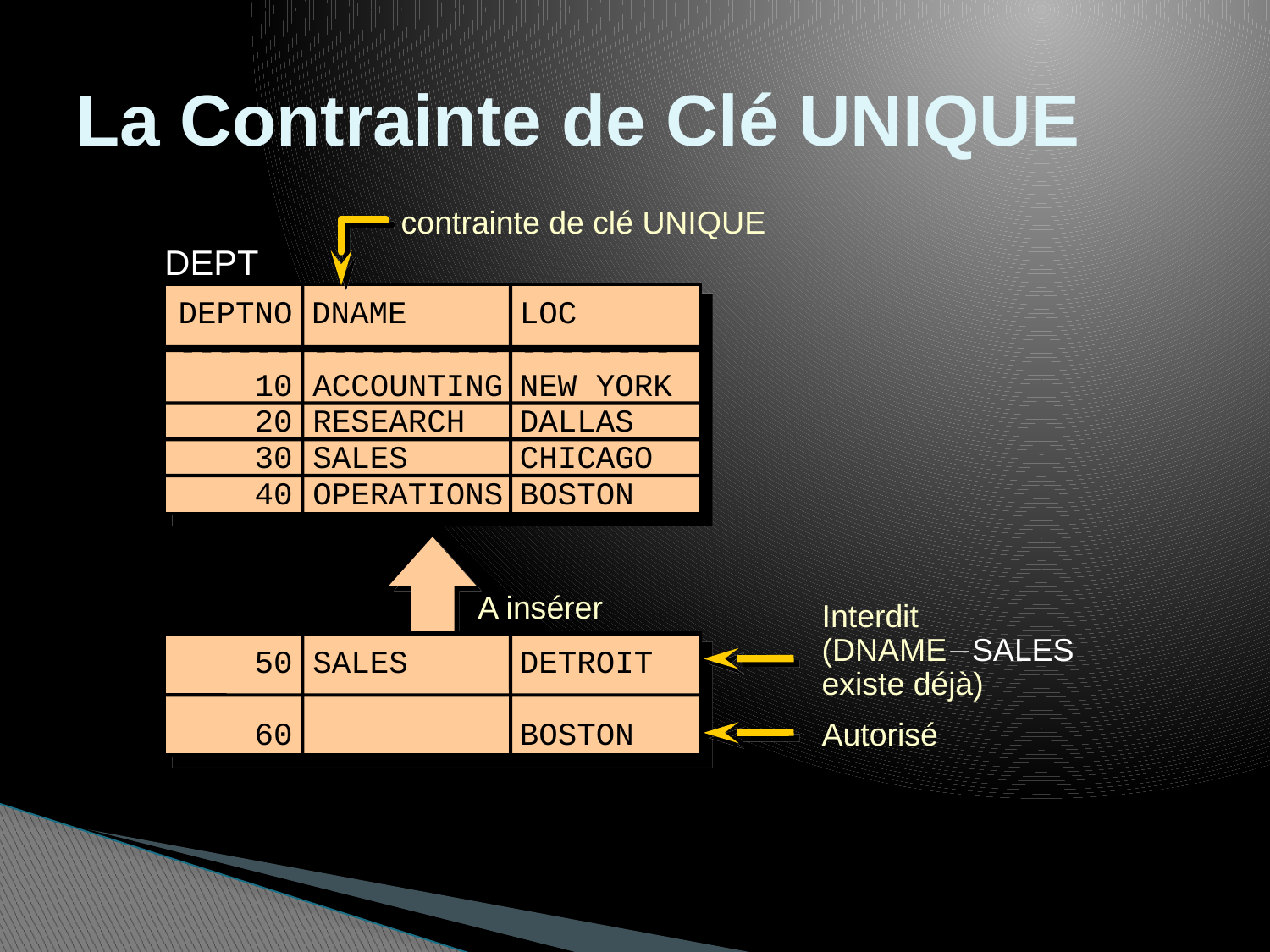

# La Contrainte de Clé UNIQUE
contrainte de clé UNIQUE

DEPT

DEPTNO DNAME     	LOC
------ ----------	--------
    10	ACCOUNTING	NEW YORK
    20	RESEARCH	DALLAS
    30	SALES		CHICAGO
    40	OPERATIONS	BOSTON

A insérer

    50	SALES		DETROIT

    60			BOSTON

Interdit (DNAMESALES existe déjà)

Autorisé